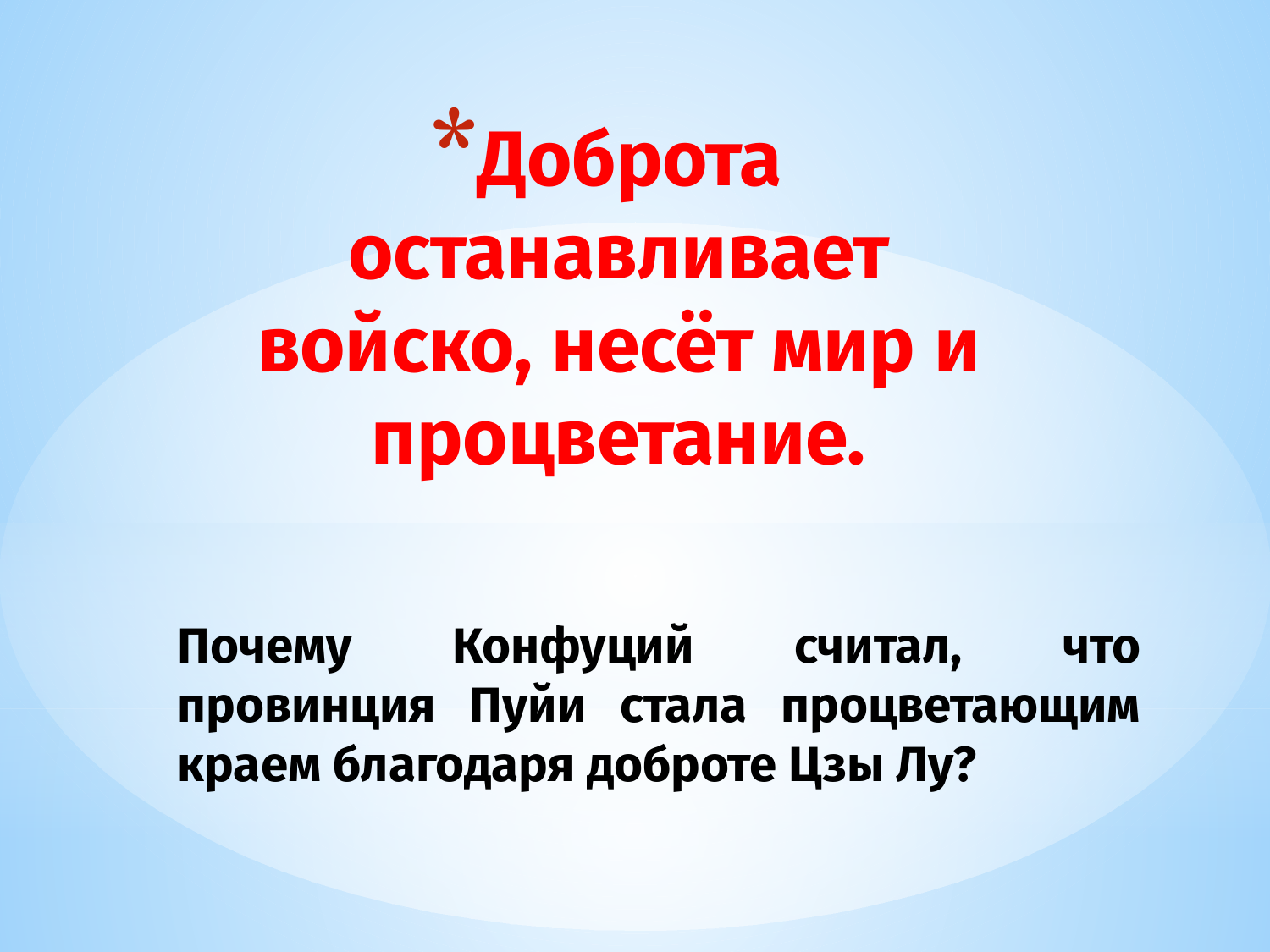

Доброта останавливает войско, несёт мир и процветание.

# Почему Конфуций считал, что провинция Пуйи стала процветающим краем благодаря доброте Цзы Лу?